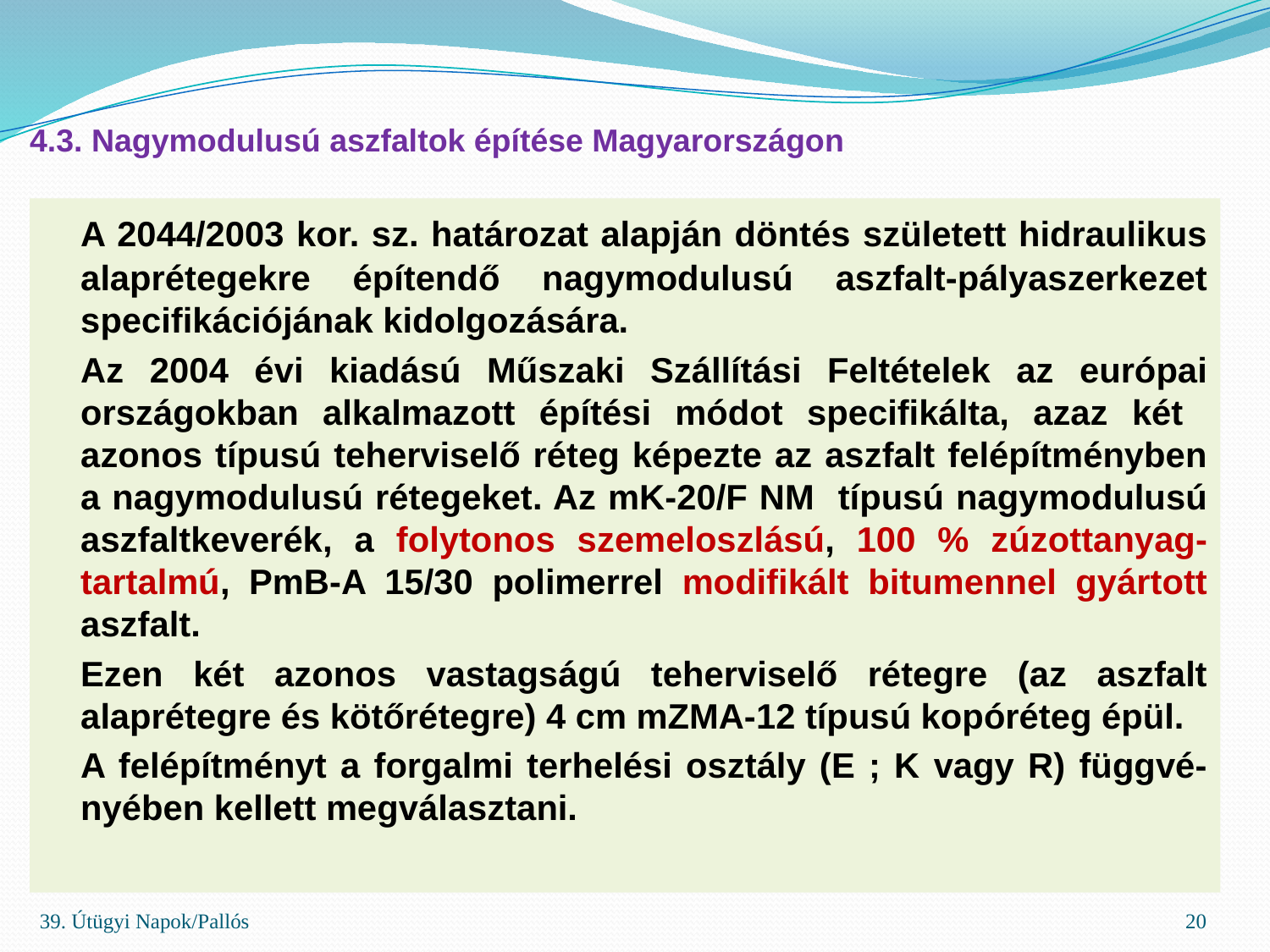

# 4.3. Nagymodulusú aszfaltok építése Magyarországon
	A 2044/2003 kor. sz. határozat alapján döntés született hidraulikus alaprétegekre építendő nagymodulusú aszfalt-pályaszerkezet specifikációjának kidolgozására.
	Az 2004 évi kiadású Műszaki Szállítási Feltételek az európai országokban alkalmazott építési módot specifikálta, azaz két  azonos típusú teherviselő réteg képezte az aszfalt felépítményben a nagymodulusú rétegeket. Az mK-20/F NM  típusú nagymodulusú aszfaltkeverék, a folytonos szemeloszlású, 100 % zúzottanyag-tartalmú, PmB-A 15/30 polimerrel modifikált bitumennel gyártott aszfalt.
	Ezen két azonos vastagságú teherviselő rétegre (az aszfalt alaprétegre és kötőrétegre) 4 cm mZMA-12 típusú kopóréteg épül.
	A felépítményt a forgalmi terhelési osztály (E ; K vagy R) függvé-nyében kellett megválasztani.
39. Útügyi Napok/Pallós
20